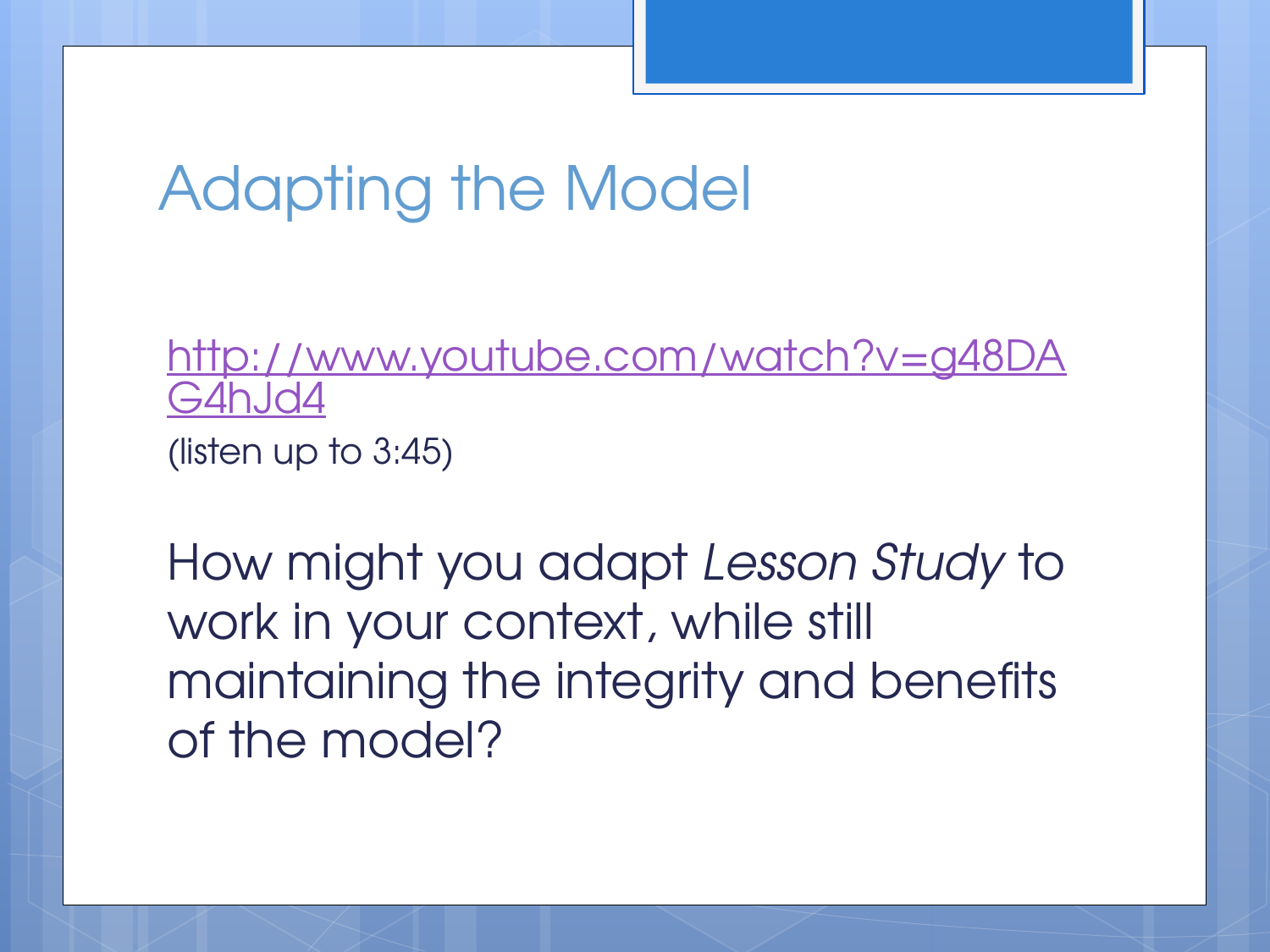

# Adapting the Model
http://www.youtube.com/watch?v=g48DAG4hJd4
(listen up to 3:45)

How might you adapt Lesson Study to work in your context, while still maintaining the integrity and benefits of the model?